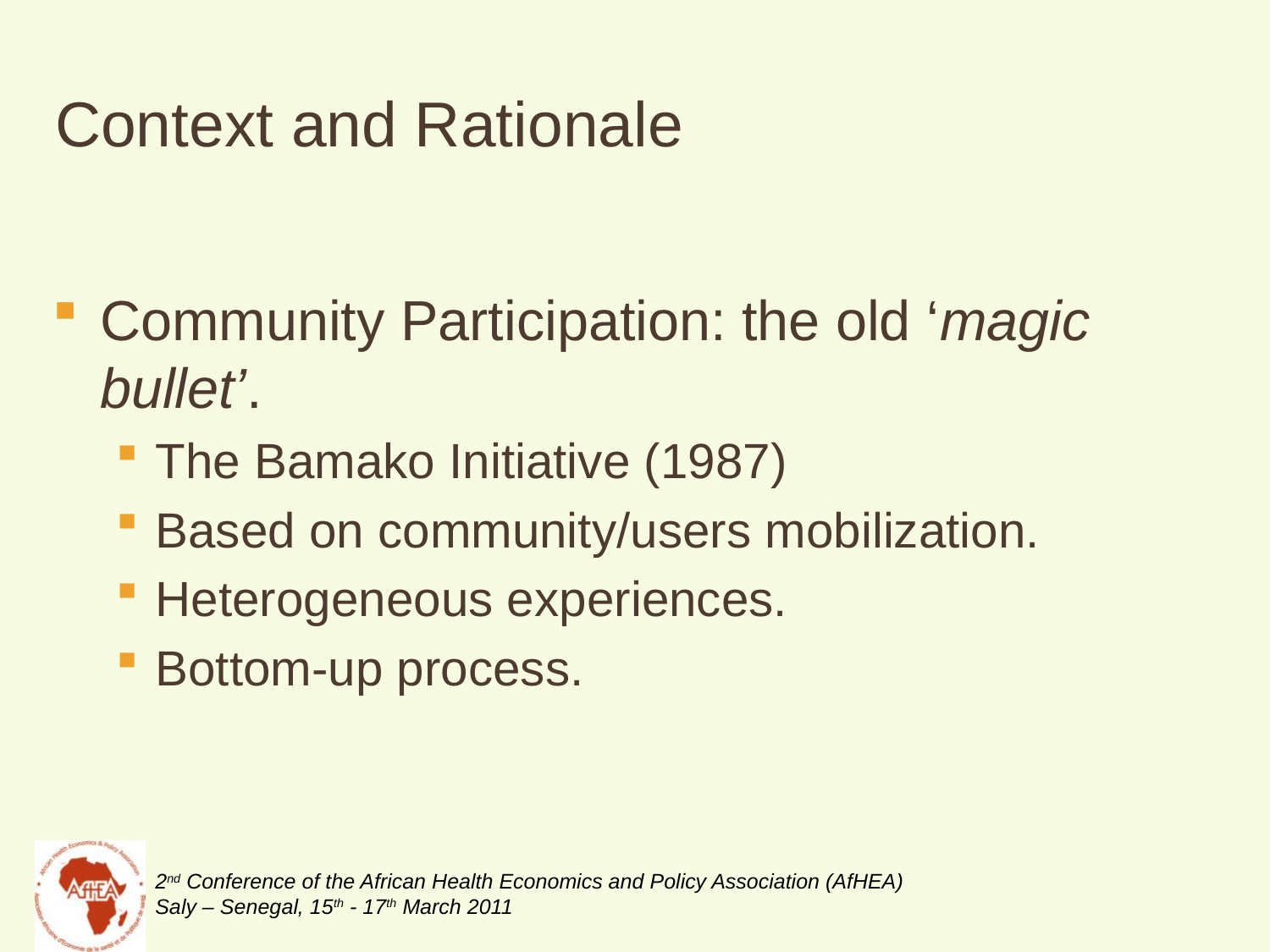

# Context and Rationale
Community Participation: the old ‘magic bullet’.
The Bamako Initiative (1987)
Based on community/users mobilization.
Heterogeneous experiences.
Bottom-up process.